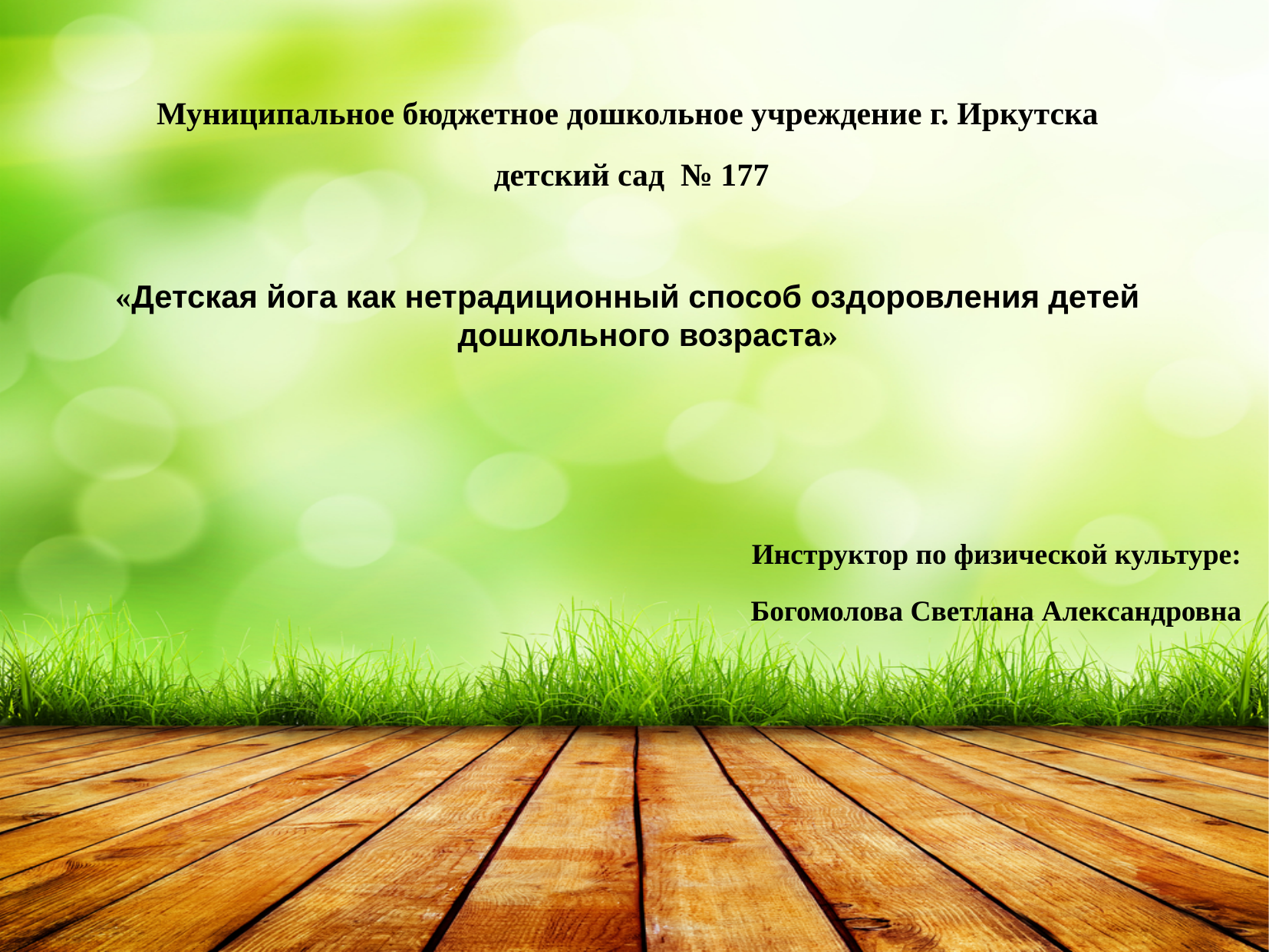

Муниципальное бюджетное дошкольное учреждение г. Иркутска
 детский сад  № 177

«Детская йога как нетрадиционный способ оздоровления детей дошкольного возраста»

                                                                               Инструктор по физической культуре:
                                                                                             Богомолова Светлана Александровна